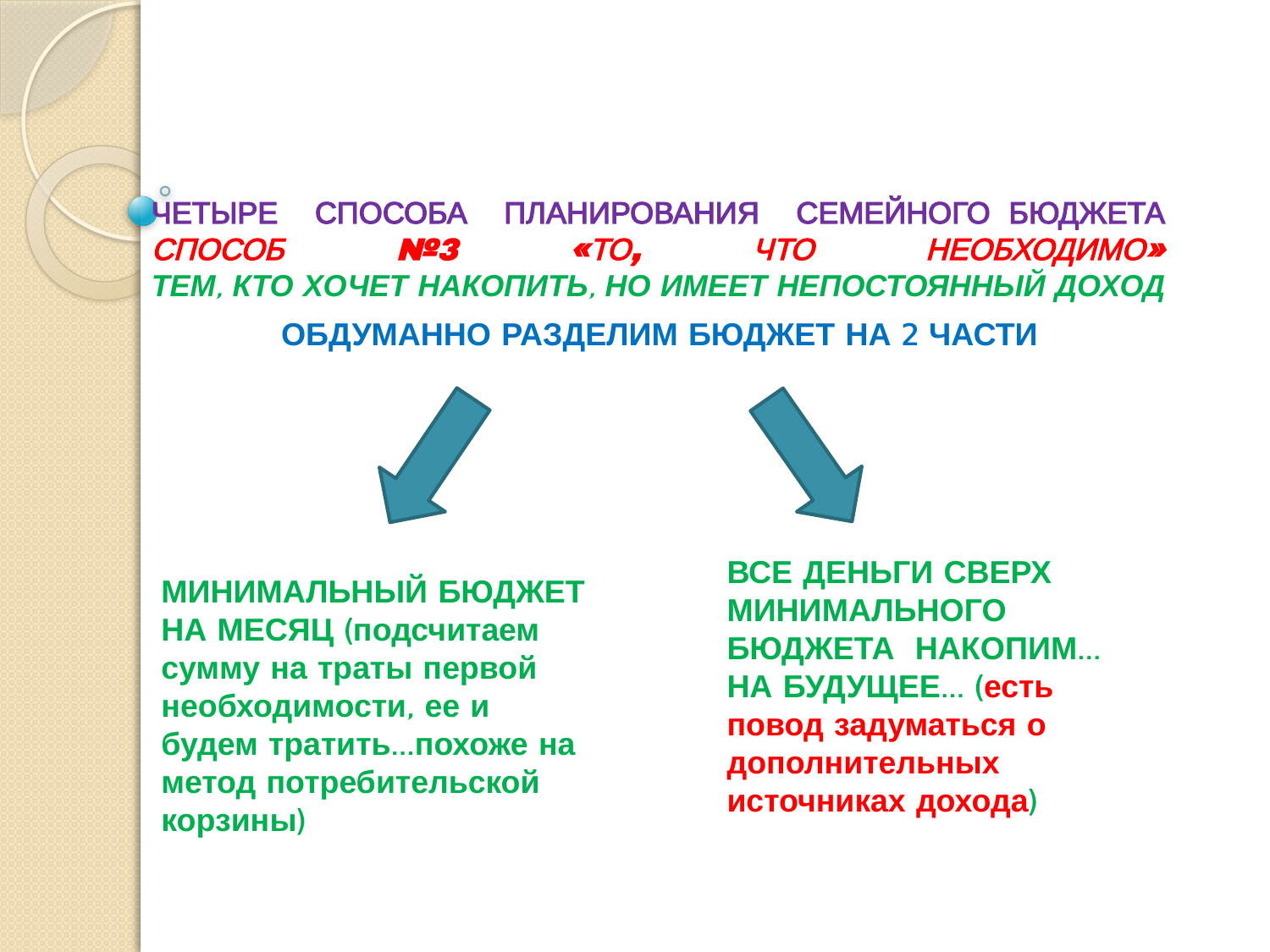

# ЧЕТЫРЕ  СПОСОБА  ПЛАНИРОВАНИЯ  СЕМЕЙНОГО БЮДЖЕТА СПОСОБ №3 «ТО, ЧТО НЕОБХОДИМО» ТЕМ, КТО ХОЧЕТ НАКОПИТЬ, НО ИМЕЕТ НЕПОСТОЯННЫЙ ДОХОД
ОБДУМАННО РАЗДЕЛИМ БЮДЖЕТ НА 2 ЧАСТИ

ВСЕ ДЕНЬГИ СВЕРХ МИНИМАЛЬНОГО БЮДЖЕТА  НАКОПИМ…НА БУДУЩЕЕ… (есть повод задуматься о дополнительных источниках дохода)
МИНИМАЛЬНЫЙ БЮДЖЕТ НА МЕСЯЦ (подсчитаем сумму на траты первой необходимости, ее и будем тратить…похоже на метод потребительской корзины)